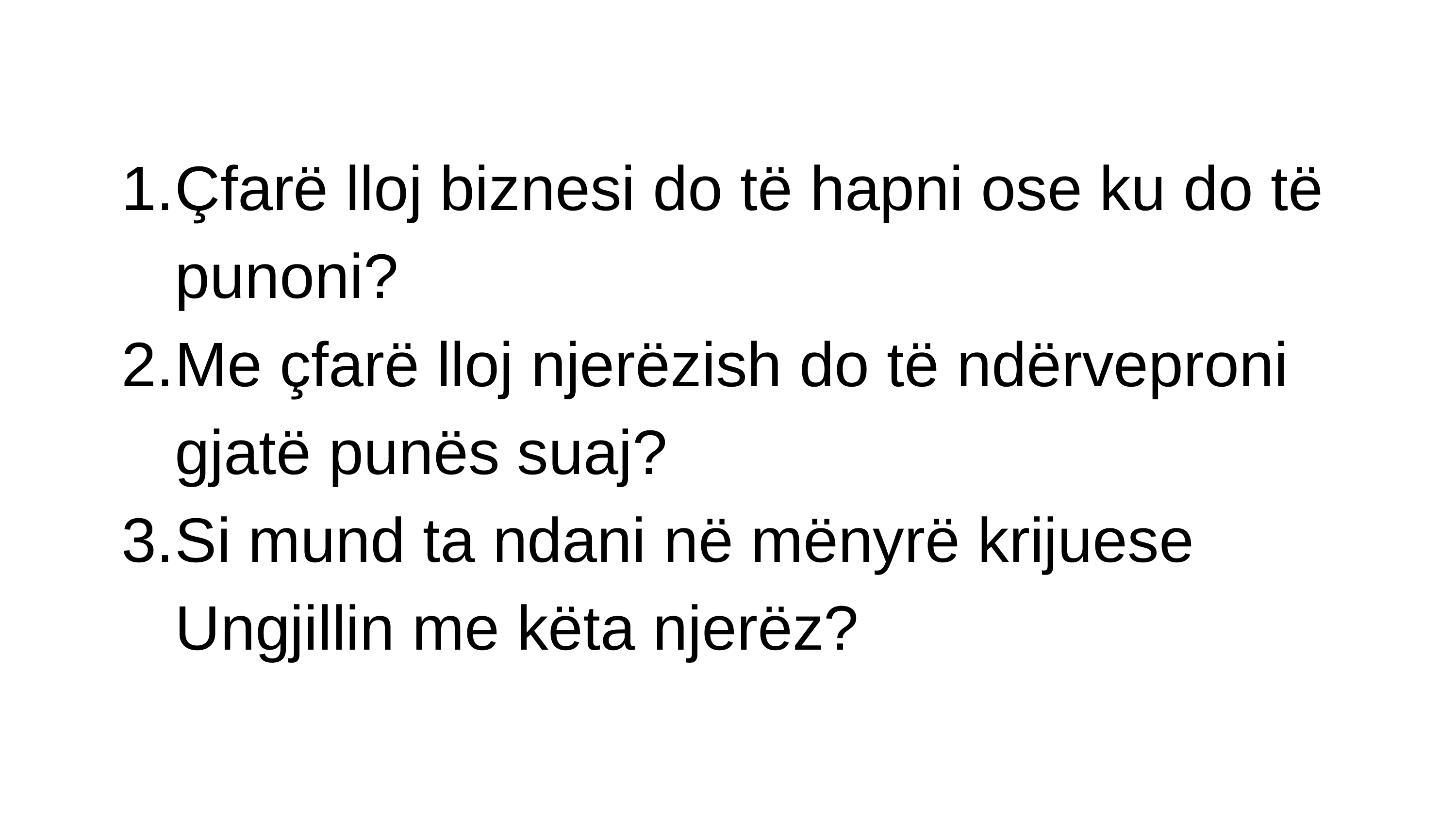

Çfarë lloj biznesi do të hapni ose ku do të punoni?
Me çfarë lloj njerëzish do të ndërveproni gjatë punës suaj?
Si mund ta ndani në mënyrë krijuese Ungjillin me këta njerëz?